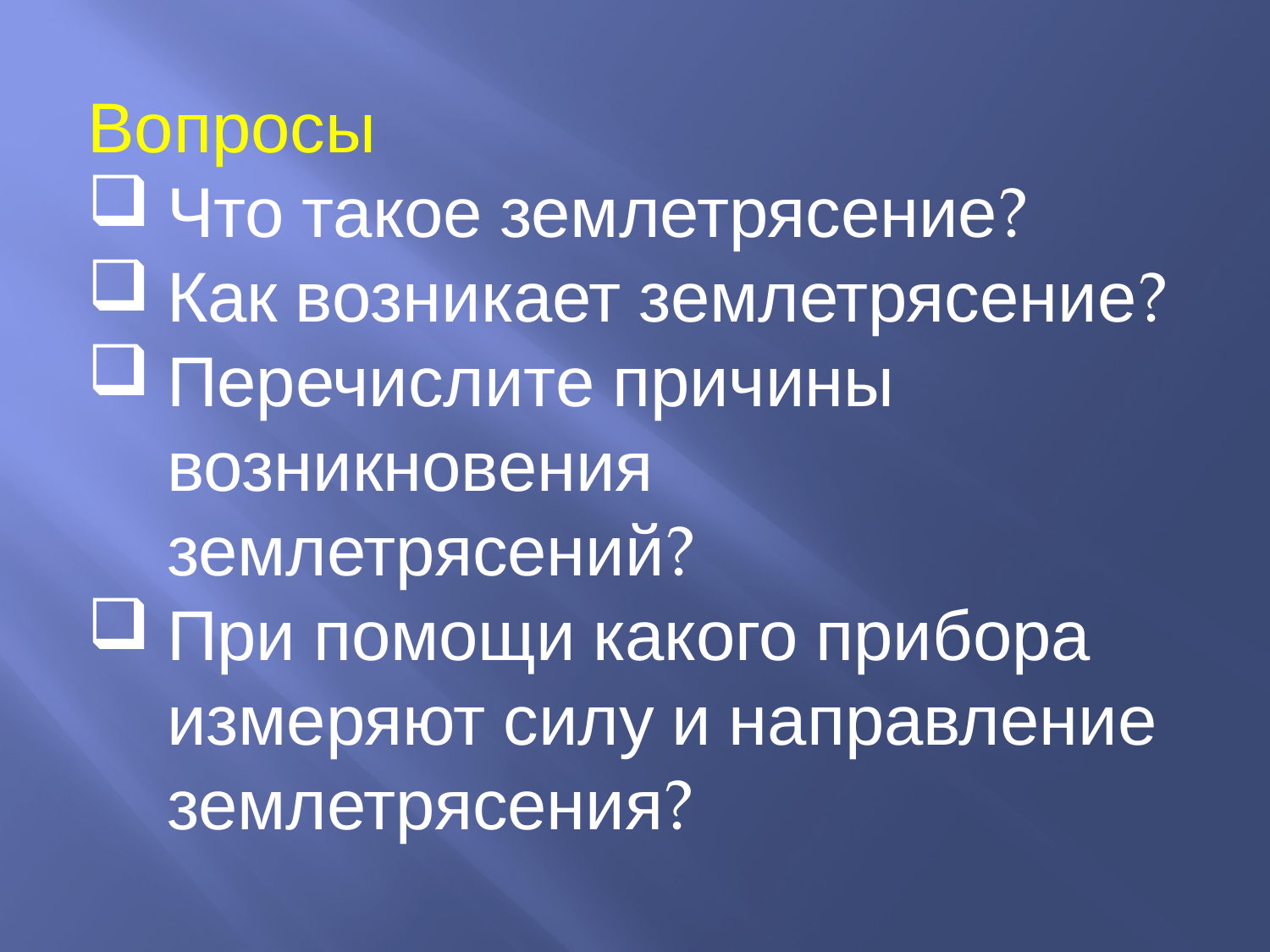

Вопросы
Что такое землетрясение?
Как возникает землетрясение?
Перечислите причины возникновения землетрясений?
При помощи какого прибора измеряют силу и направление землетрясения?